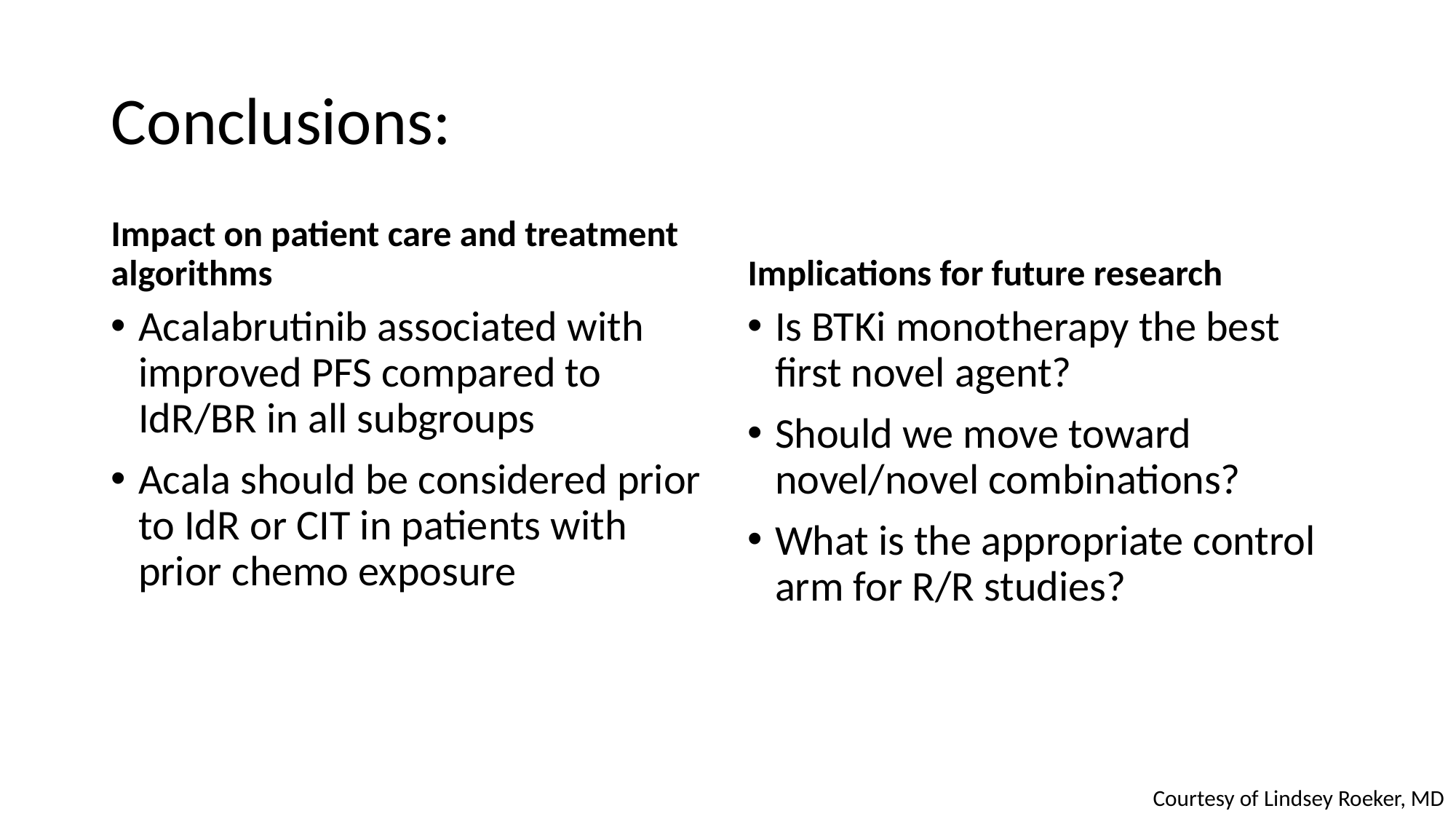

# Conclusions:
Impact on patient care and treatment algorithms
Implications for future research
Acalabrutinib associated with improved PFS compared to IdR/BR in all subgroups
Acala should be considered prior to IdR or CIT in patients with prior chemo exposure
Is BTKi monotherapy the best first novel agent?
Should we move toward novel/novel combinations?
What is the appropriate control arm for R/R studies?
Courtesy of Lindsey Roeker, MD